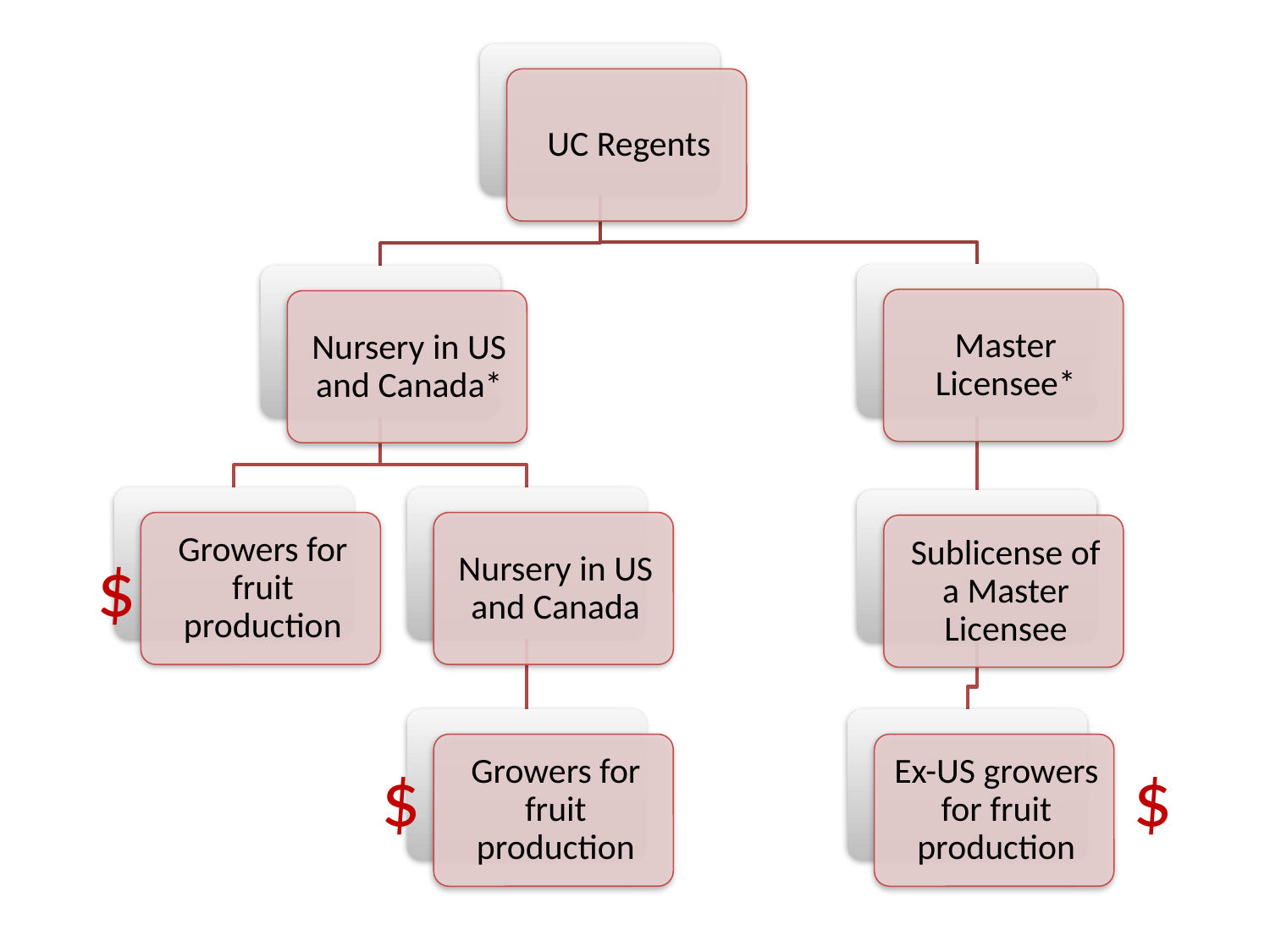

UC Regents
Nursery in US and Canada*
Growers for fruit production
Nursery in US and Canada
Growers for fruit production
Master Licensee*
Sublicense of a Master Licensee
Ex-US growers for fruit production
$
$
$